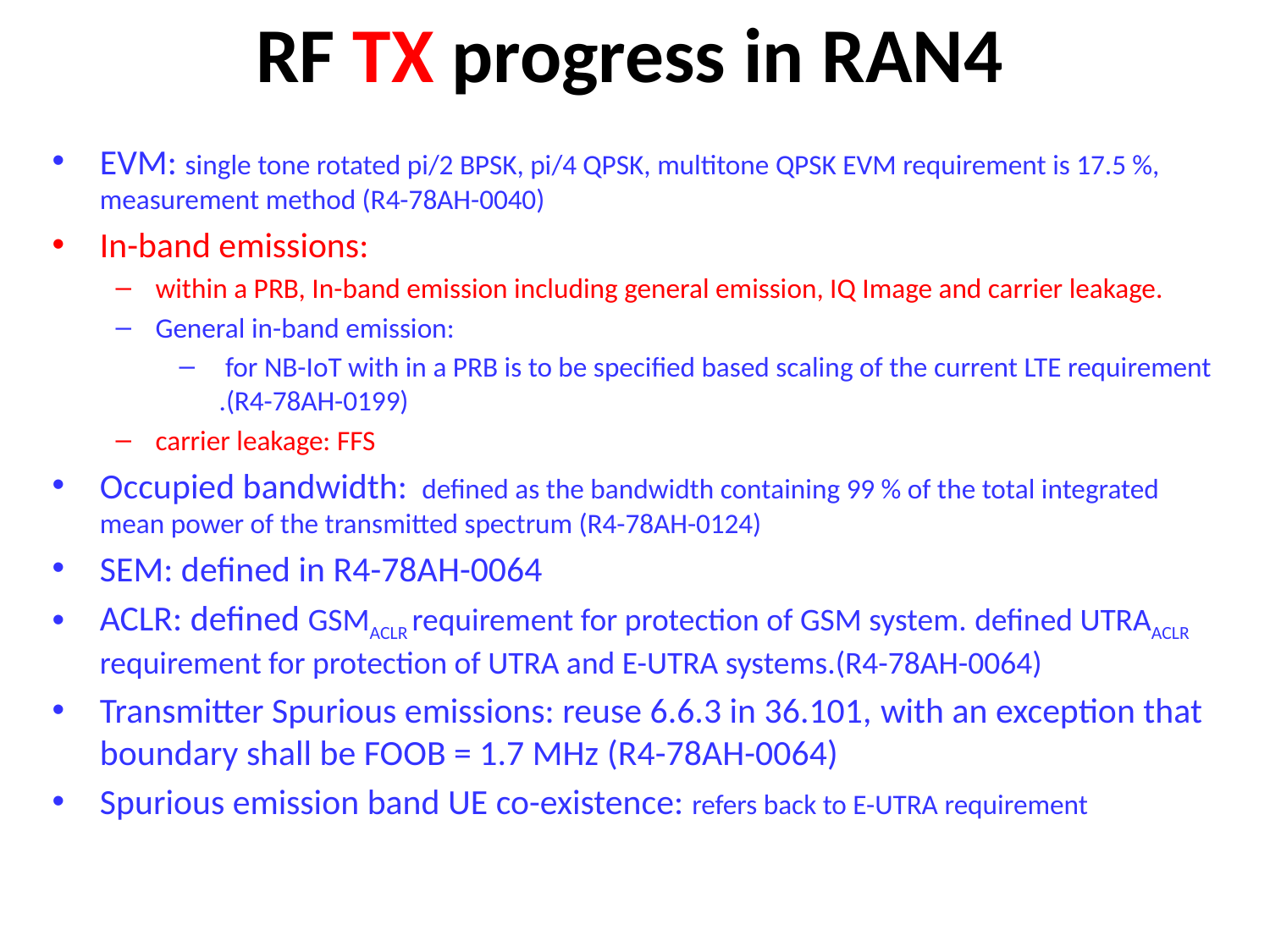

# RF TX progress in RAN4
EVM: single tone rotated pi/2 BPSK, pi/4 QPSK, multitone QPSK EVM requirement is 17.5 %, measurement method (R4-78AH-0040)
In-band emissions:
within a PRB, In-band emission including general emission, IQ Image and carrier leakage.
General in-band emission:
 for NB-IoT with in a PRB is to be specified based scaling of the current LTE requirement .(R4-78AH-0199)
carrier leakage: FFS
Occupied bandwidth:  defined as the bandwidth containing 99 % of the total integrated mean power of the transmitted spectrum (R4-78AH-0124)
SEM: defined in R4-78AH-0064
ACLR: defined GSMACLR requirement for protection of GSM system. defined UTRAACLR requirement for protection of UTRA and E-UTRA systems.(R4-78AH-0064)
Transmitter Spurious emissions: reuse 6.6.3 in 36.101, with an exception that boundary shall be FOOB = 1.7 MHz (R4-78AH-0064)
Spurious emission band UE co-existence: refers back to E-UTRA requirement